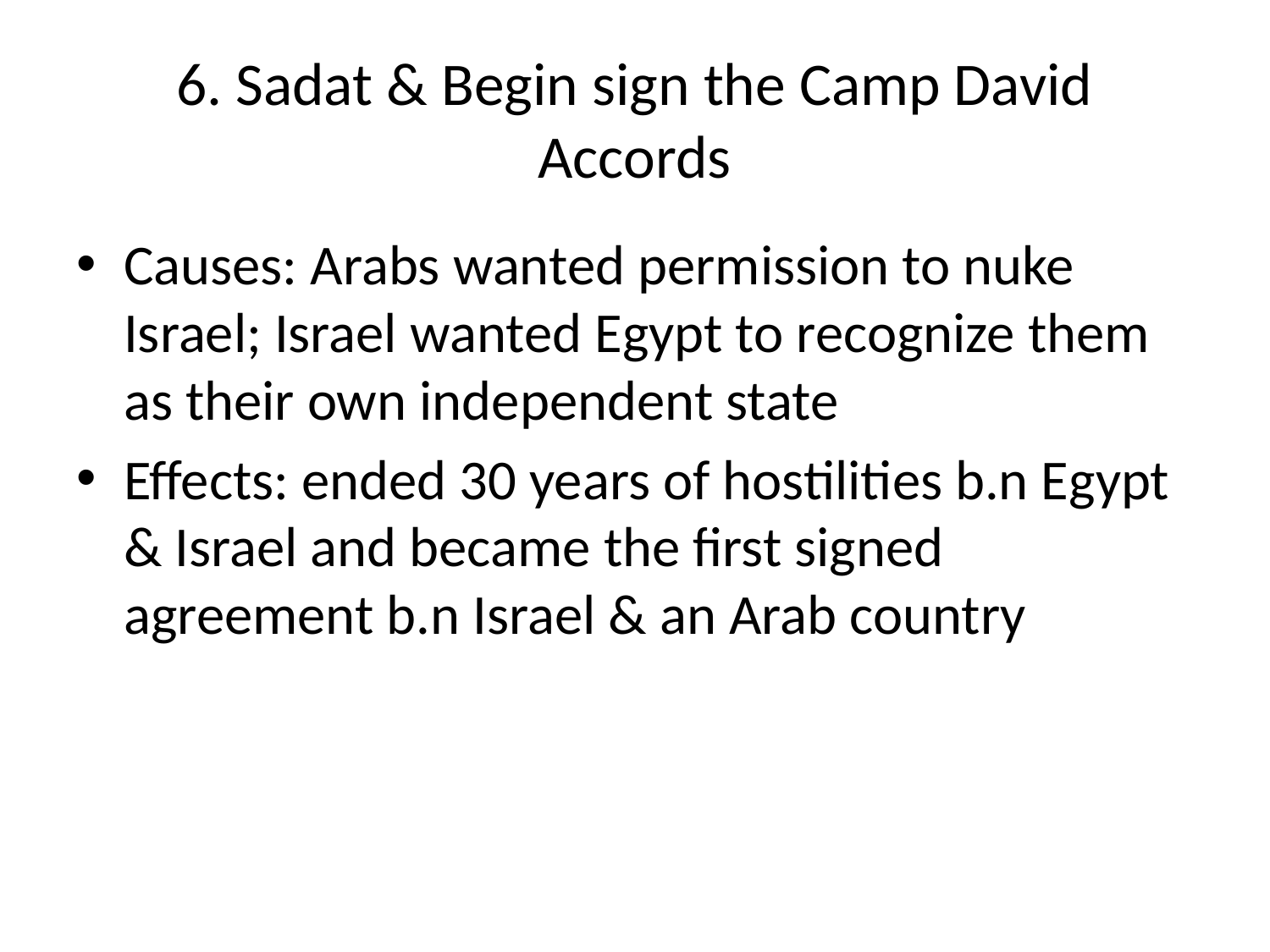

# 6. Sadat & Begin sign the Camp David Accords
Causes: Arabs wanted permission to nuke Israel; Israel wanted Egypt to recognize them as their own independent state
Effects: ended 30 years of hostilities b.n Egypt & Israel and became the first signed agreement b.n Israel & an Arab country